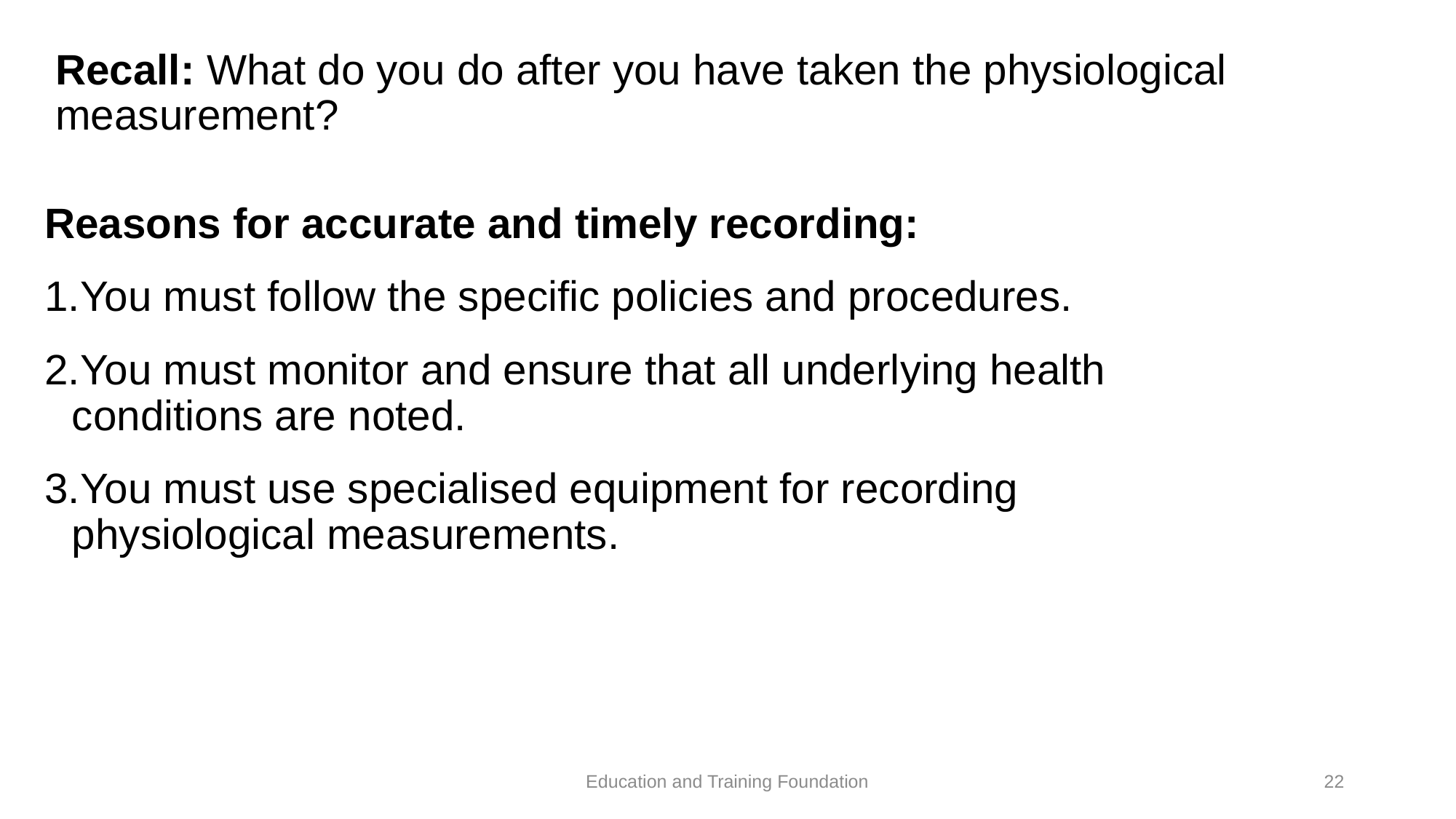

# Recall: What do you do after you have taken the physiological measurement?
Reasons for accurate and timely recording:
You must follow the specific policies and procedures.
You must monitor and ensure that all underlying health conditions are noted.
You must use specialised equipment for recording physiological measurements.

Education and Training Foundation
22